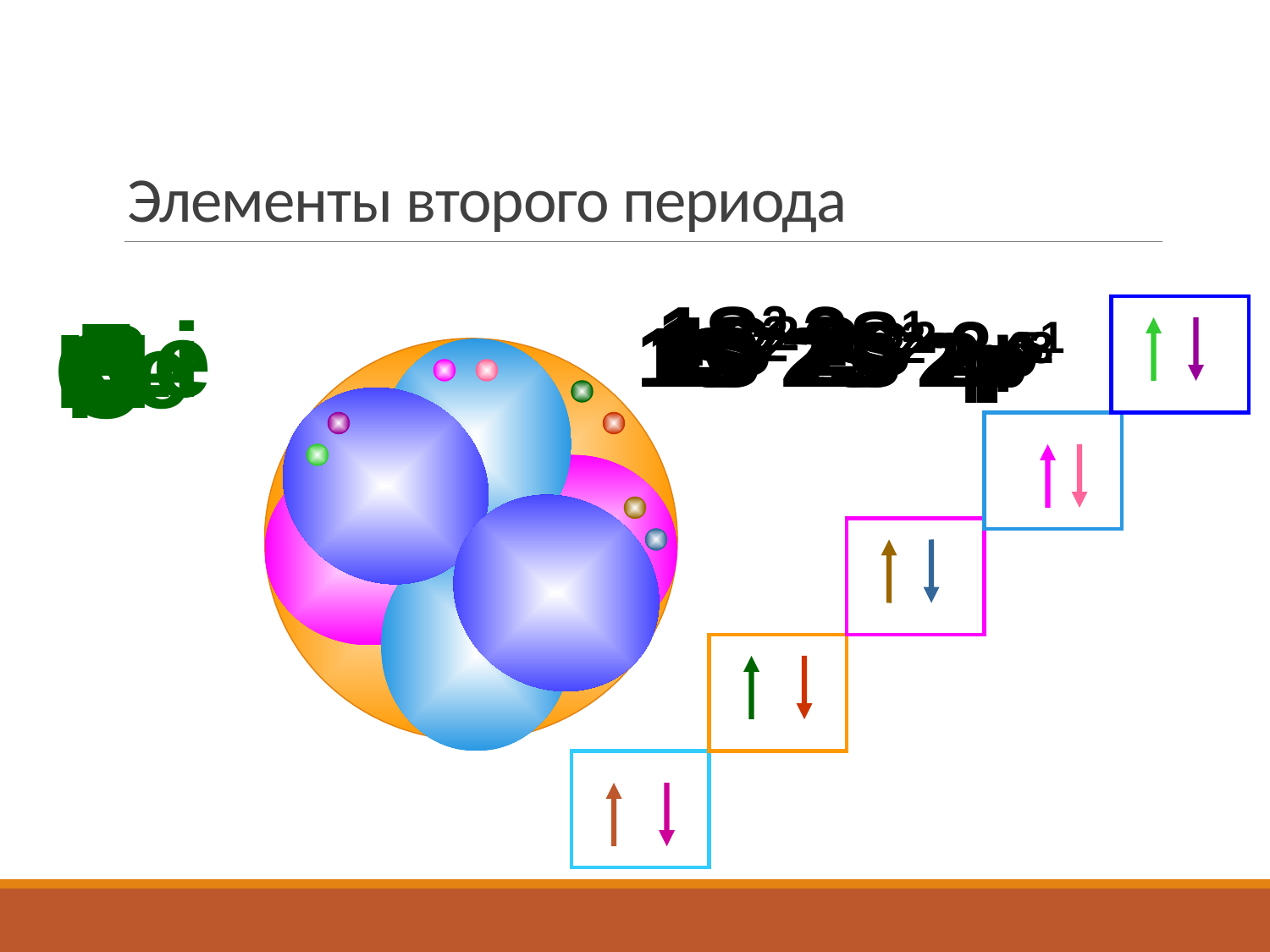

# Элементы второго периода
1S2 2S1
Be
Li
1S2 2S2
1S2 2S2 2p1
O
Ne
B
N
1S2 2S2 2p4
1S2 2S2 2p6
1S2 2S2 2p5
1S2 2S2 2p2
1S2 2S2 2p3

C
F